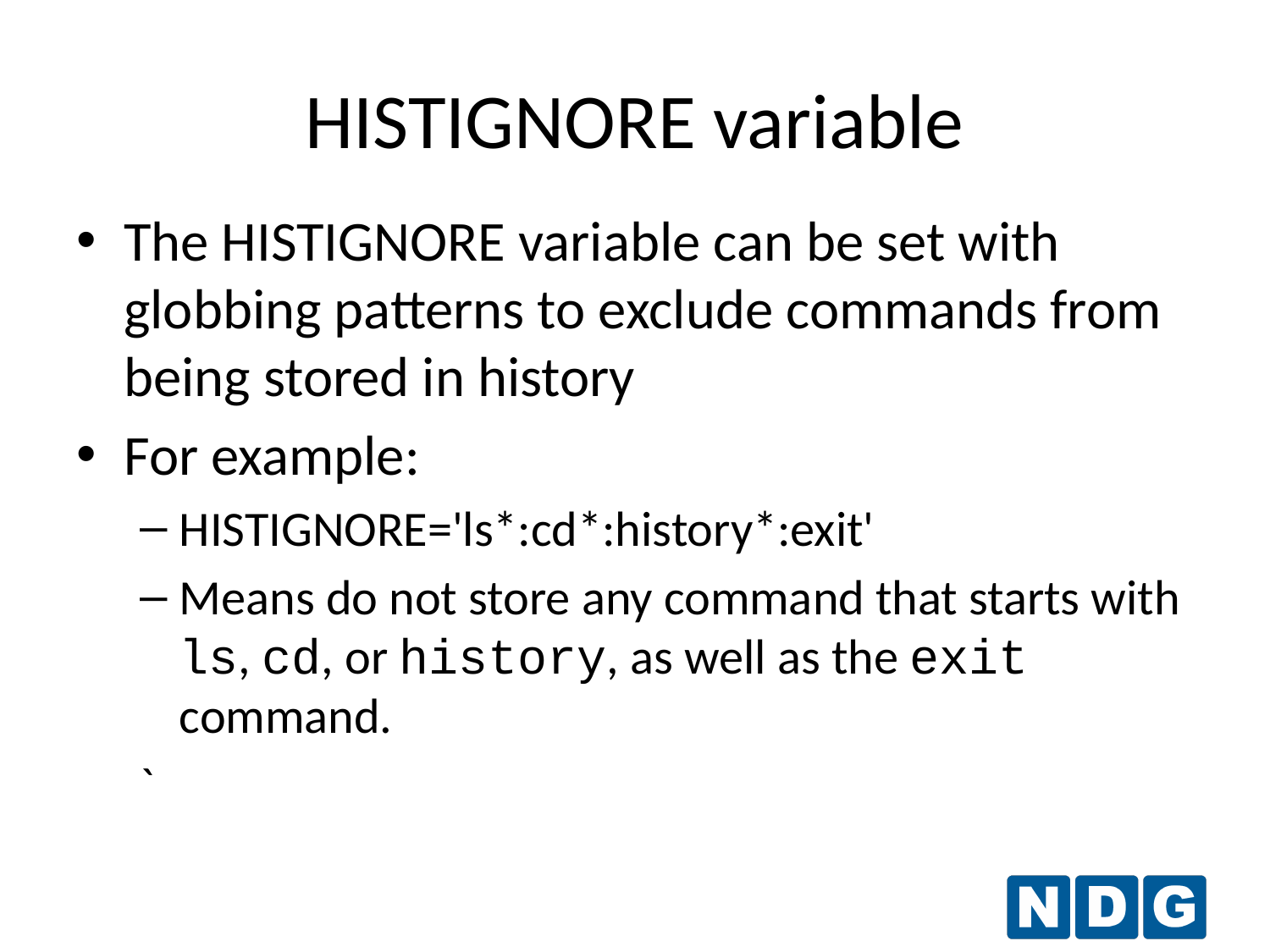

HISTIGNORE variable
The HISTIGNORE variable can be set with globbing patterns to exclude commands from being stored in history
For example:
HISTIGNORE='ls*:cd*:history*:exit'
Means do not store any command that starts with ls, cd, or history, as well as the exit command.
`